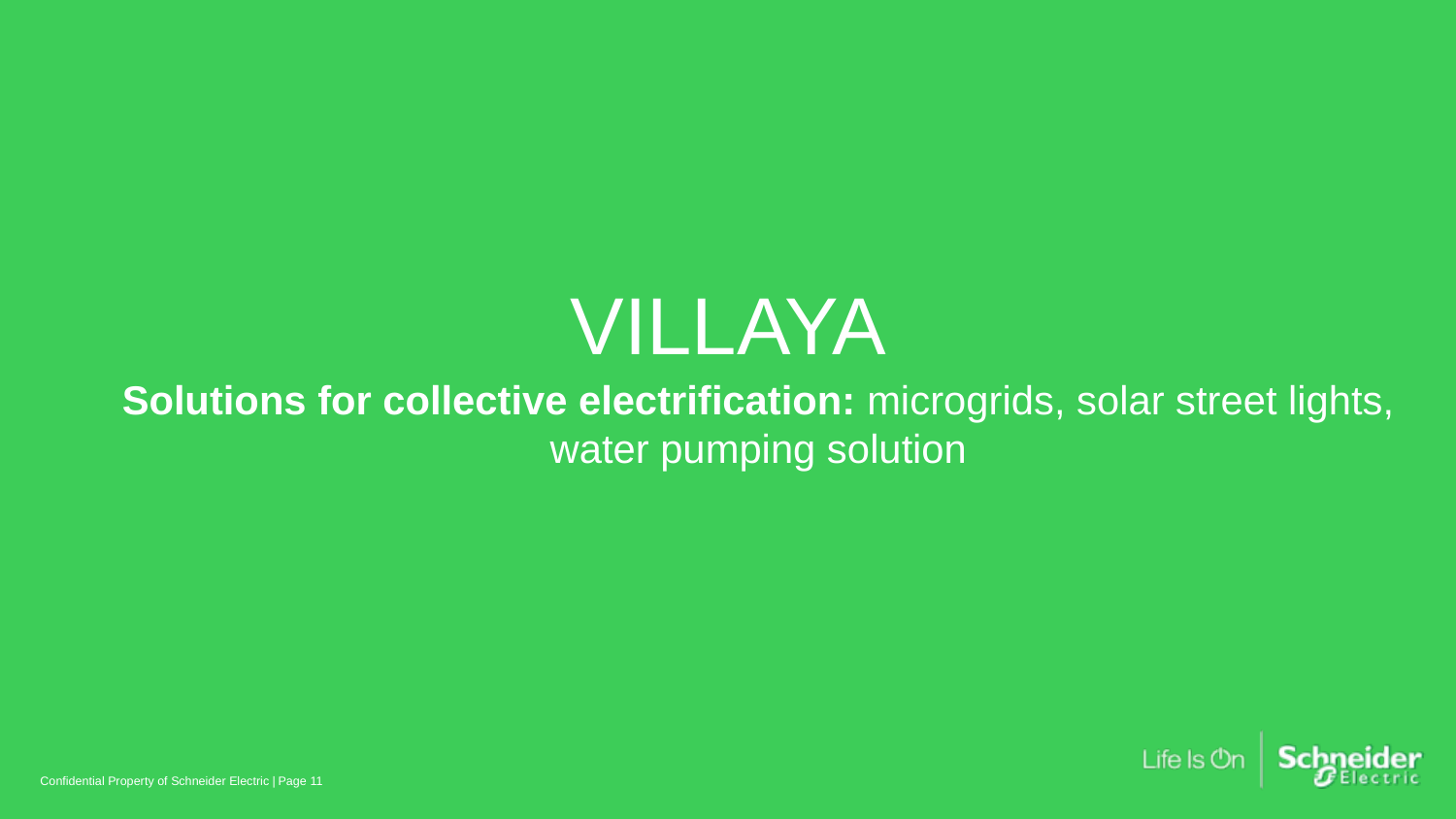

# VILLAYA
Solutions for collective electrification: microgrids, solar street lights, water pumping solution
Confidential Property of Schneider Electric |
Page 11